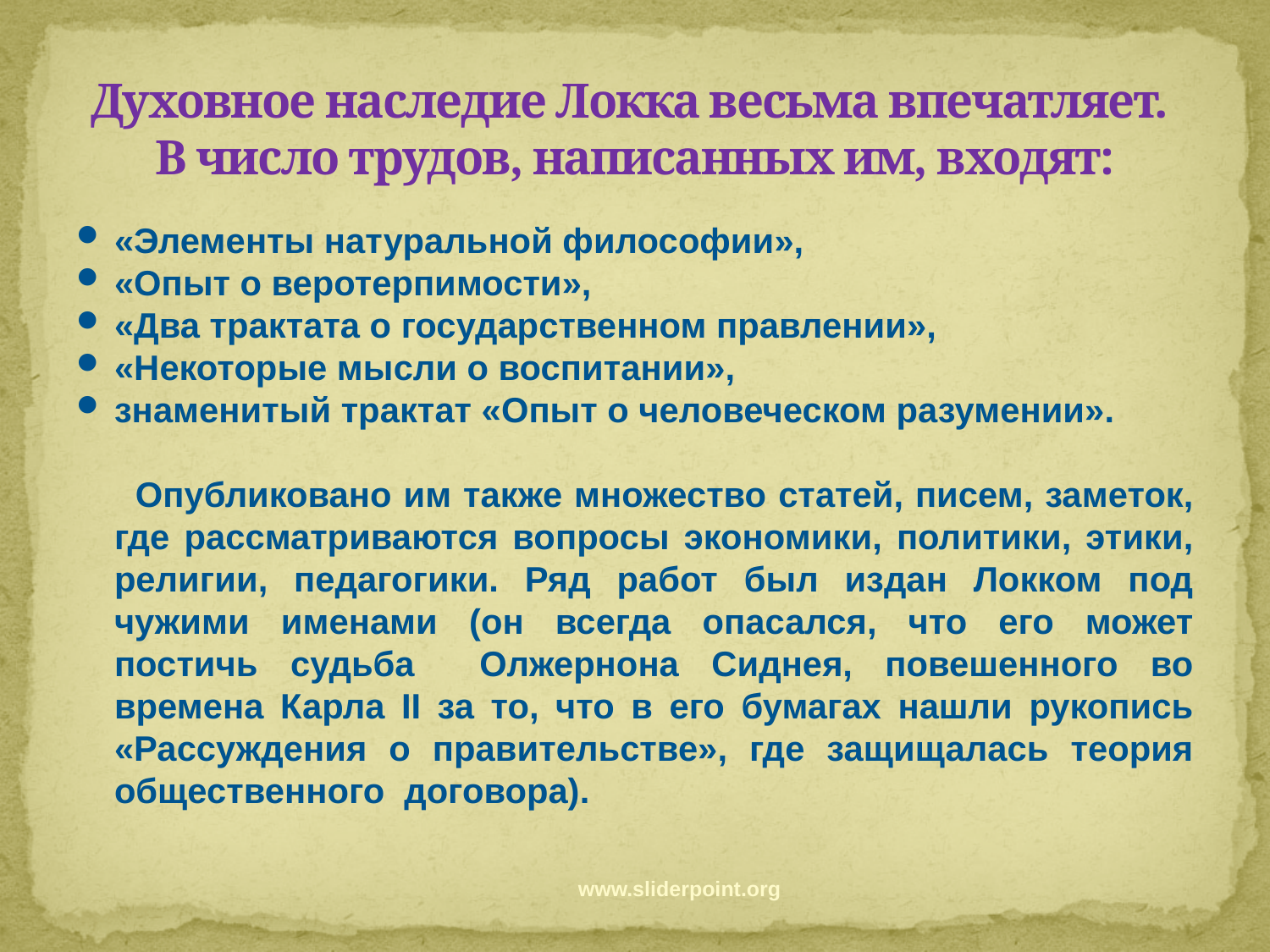

# Духовное наследие Локка весьма впечатляет. В число трудов, написанных им, входят:
«Элементы натуральной философии»,
«Опыт о веротерпимости»,
«Два трактата о государственном правлении»,
«Некоторые мысли о воспитании»,
знаменитый трактат «Опыт о человеческом разумении».

     Опубликовано им также множество статей, писем, заметок, где рассматриваются вопросы экономики, политики, этики, религии, педагогики. Ряд работ был издан Локком под чужими именами (он всегда опасался, что его может постичь судьба  Олжернона Сиднея, повешенного во времена Карла II за то, что в его бумагах нашли рукопись «Рассуждения о правительстве», где защищалась теория общественного  договора).

www.sliderpoint.org